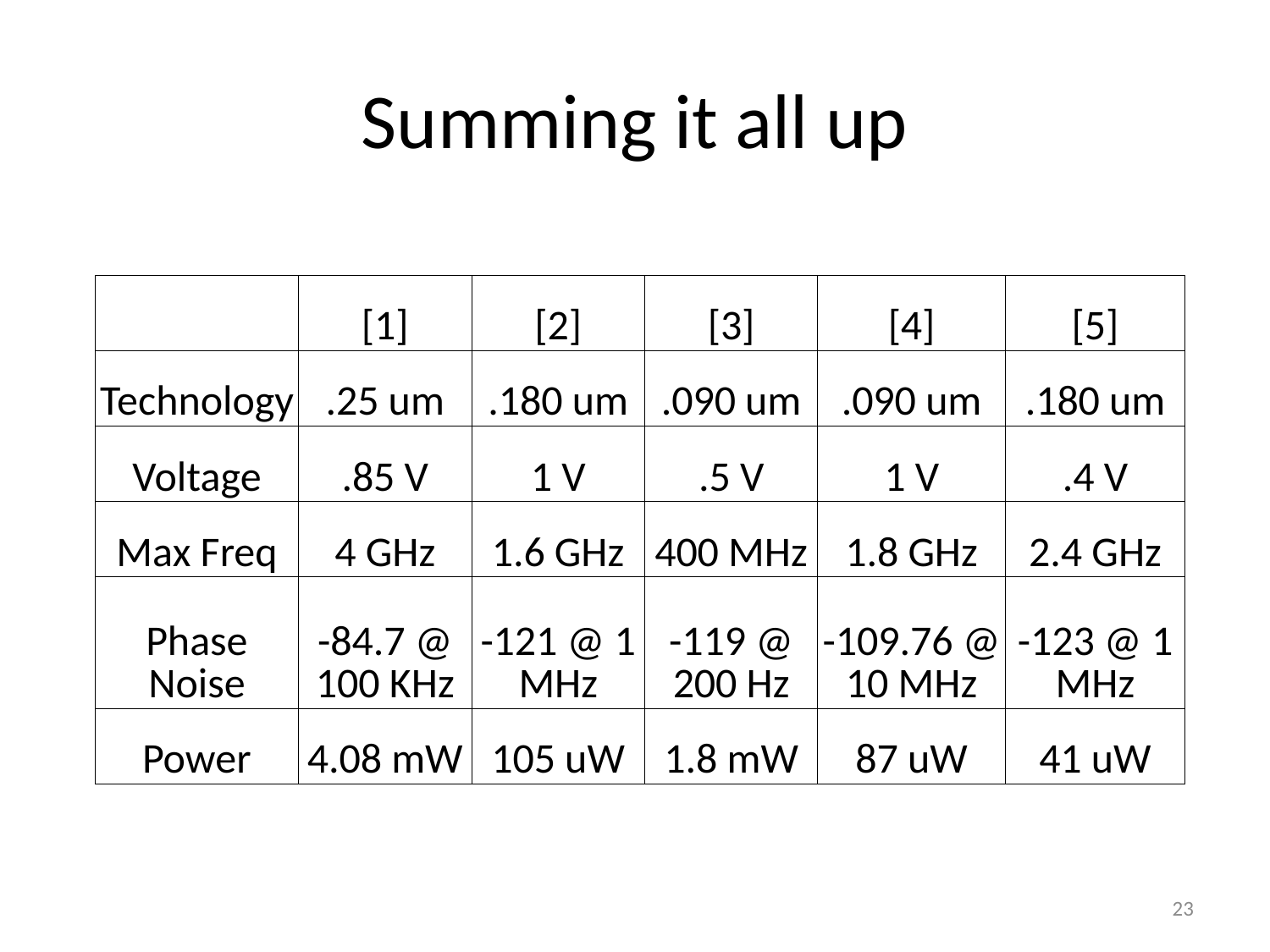

# Summing it all up
|  | [1] | [2] | [3] | [4] | [5] |
| --- | --- | --- | --- | --- | --- |
| Technology | .25 um | .180 um | .090 um | .090 um | .180 um |
| Voltage | .85 V | 1 V | .5 V | 1 V | .4 V |
| Max Freq | 4 GHz | 1.6 GHz | 400 MHz | 1.8 GHz | 2.4 GHz |
| Phase Noise | -84.7 @ 100 KHz | -121 @ 1 MHz | -119 @ 200 Hz | -109.76 @ 10 MHz | -123 @ 1 MHz |
| Power | 4.08 mW | 105 uW | 1.8 mW | 87 uW | 41 uW |
23